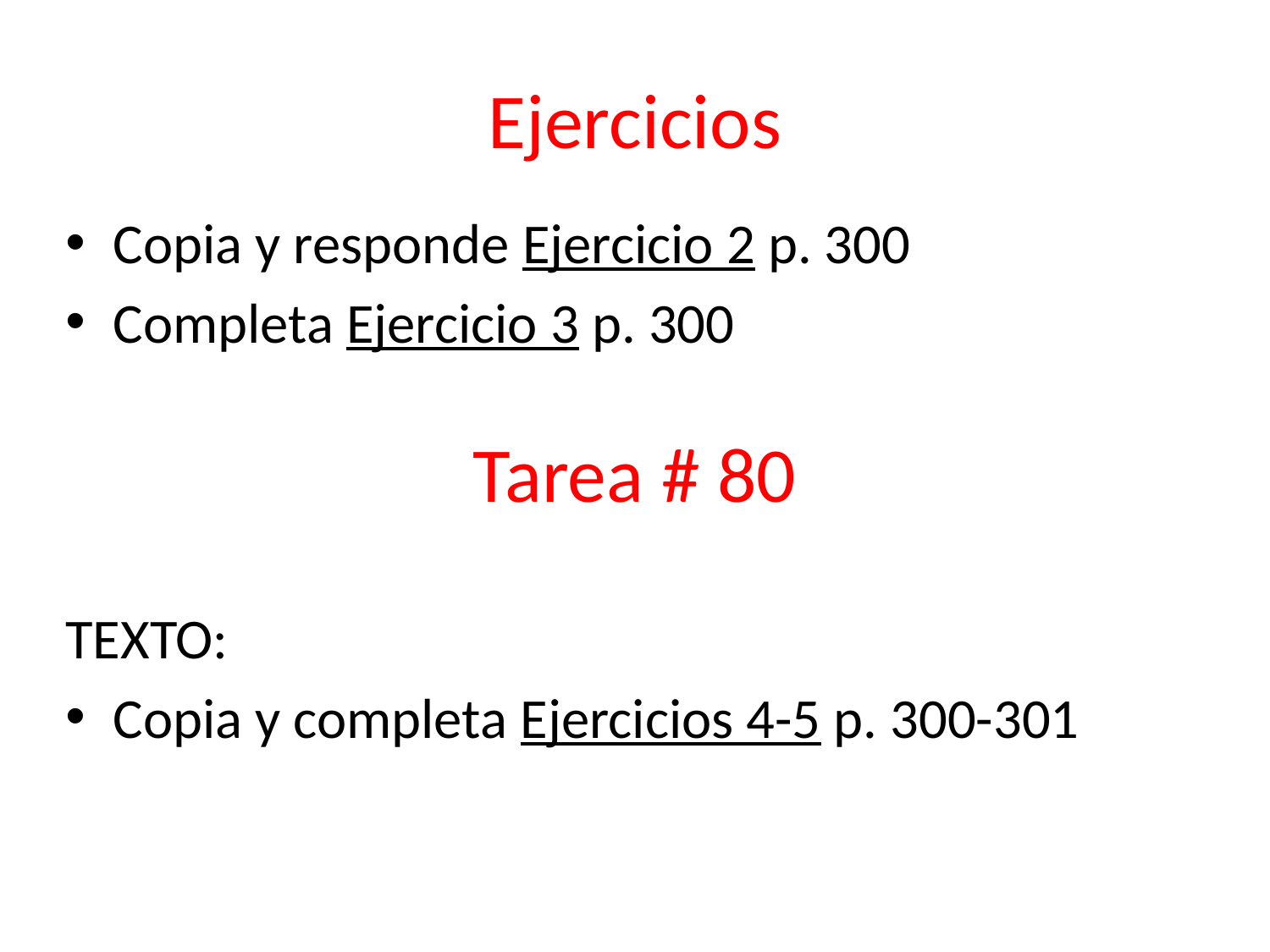

# Ejercicios
Copia y responde Ejercicio 2 p. 300
Completa Ejercicio 3 p. 300

TEXTO:
Copia y completa Ejercicios 4-5 p. 300-301
Tarea # 80